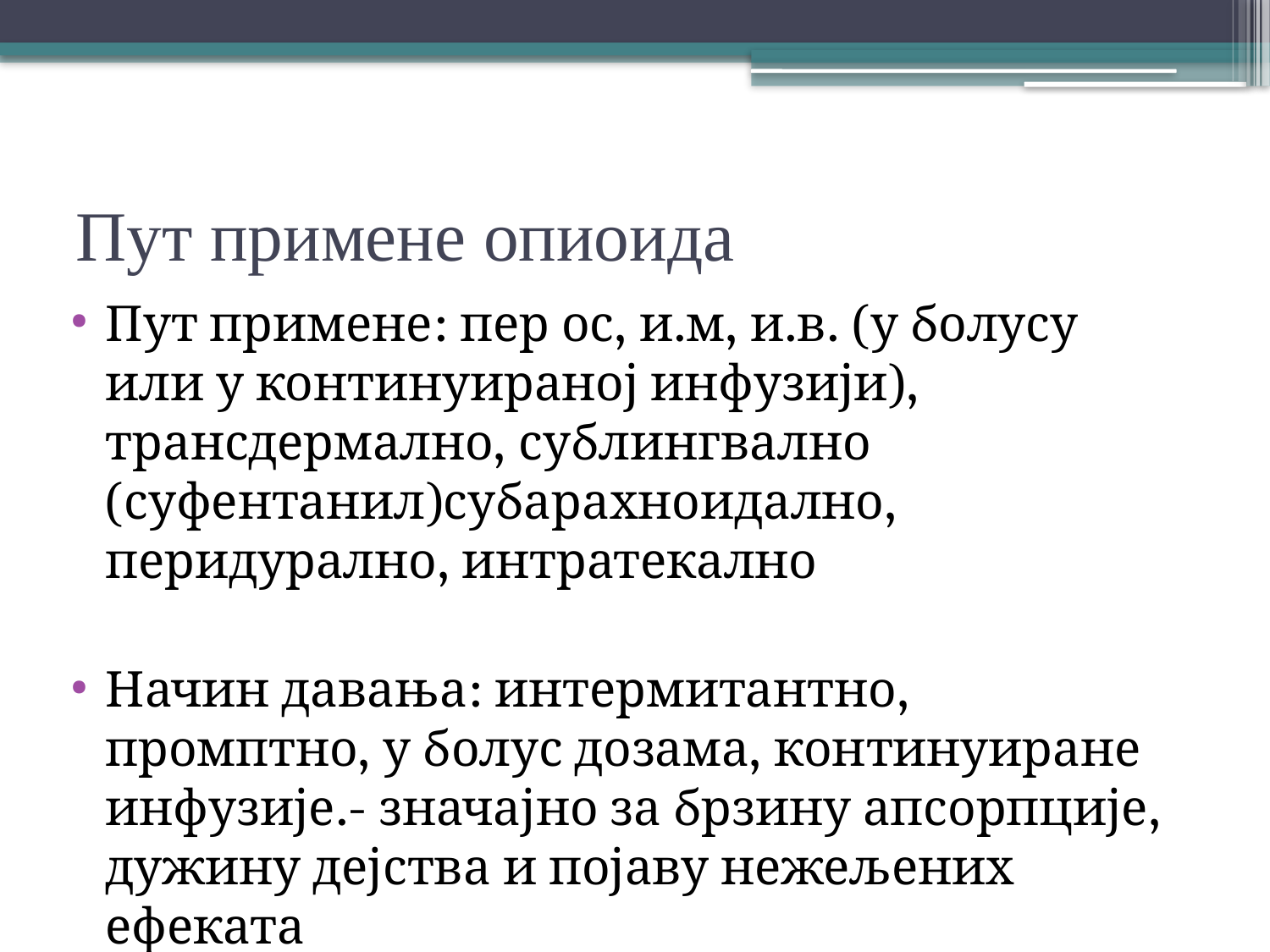

# Пут примене опиоида
Пут примене: пер ос, и.м, и.в. (у болусу или у континуираној инфузији), трансдермално, сублингвално (суфентанил)субарахноидално, перидурално, интратекално

Начин давања: интермитантно, промптно, у болус дозама, континуиране инфузије.- значајно за брзину апсорпције, дужину дејства и појаву нежељених ефеката